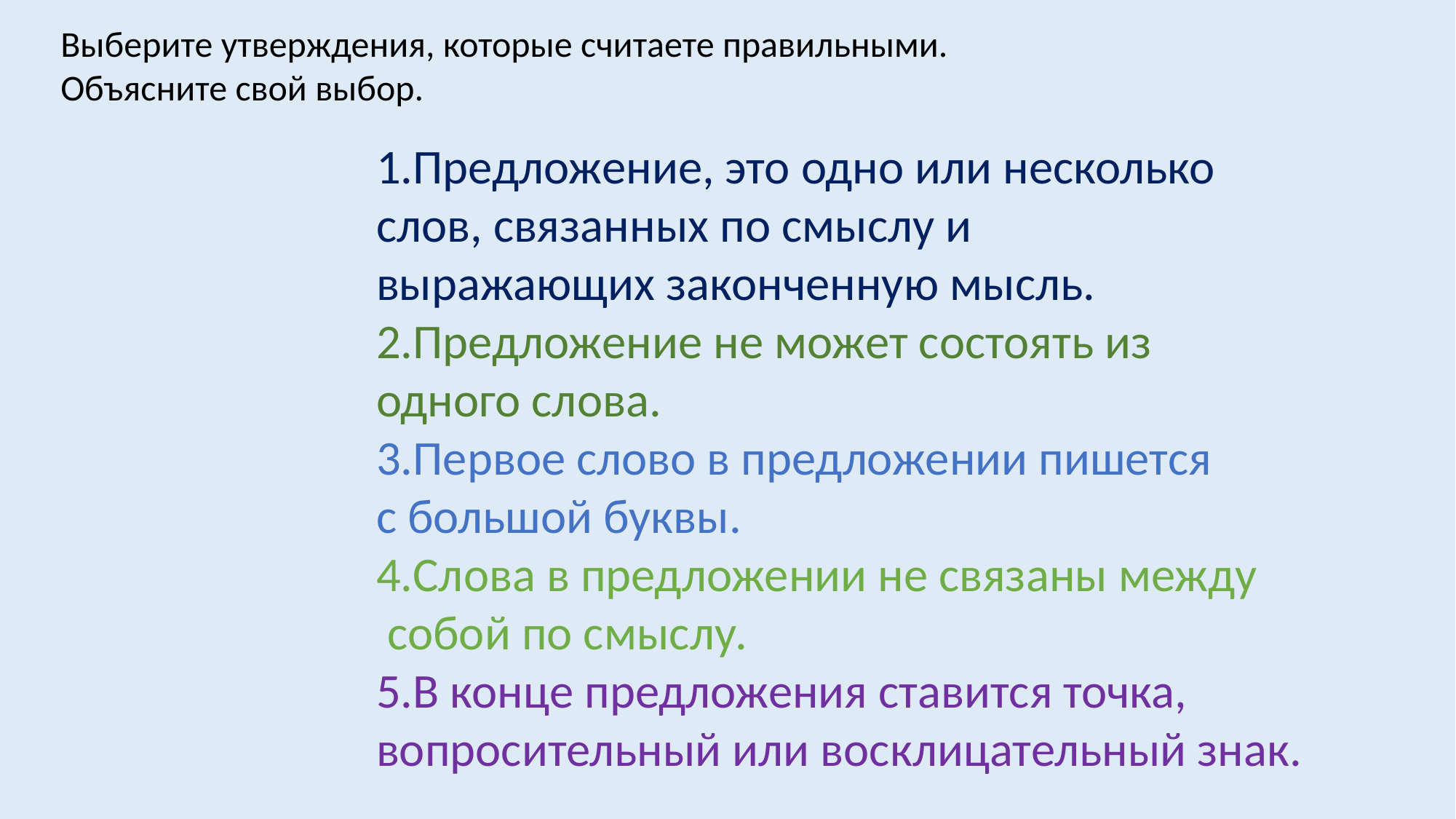

Выберите утверждения, которые считаете правильными.
Объясните свой выбор.
1.Предложение, это одно или несколько
слов, связанных по смыслу и
выражающих законченную мысль.
2.Предложение не может состоять из
одного слова.
3.Первое слово в предложении пишется
с большой буквы.
4.Слова в предложении не связаны между
 собой по смыслу.
5.В конце предложения ставится точка,
вопросительный или восклицательный знак.